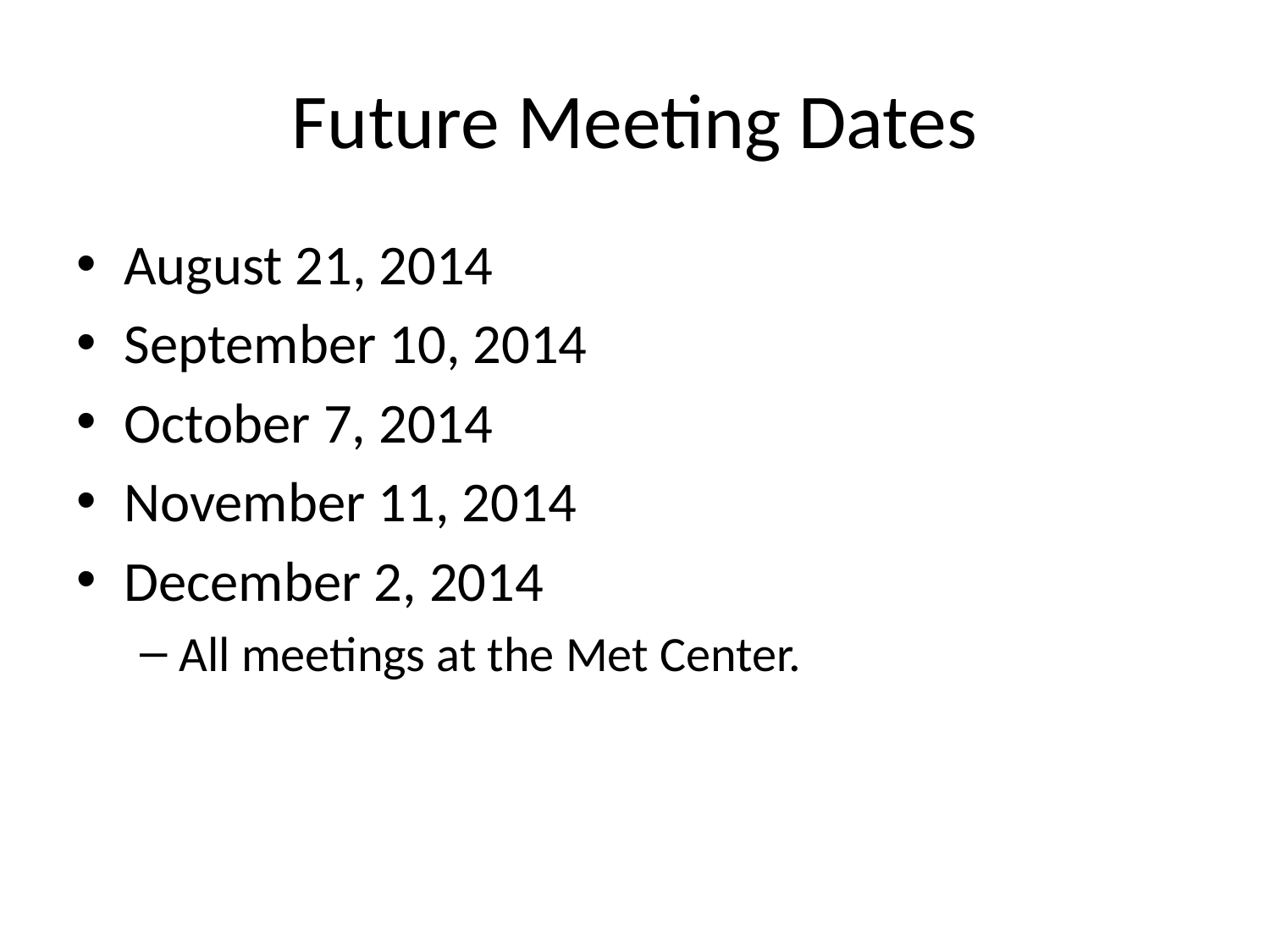

# Future Meeting Dates
August 21, 2014
September 10, 2014
October 7, 2014
November 11, 2014
December 2, 2014
All meetings at the Met Center.